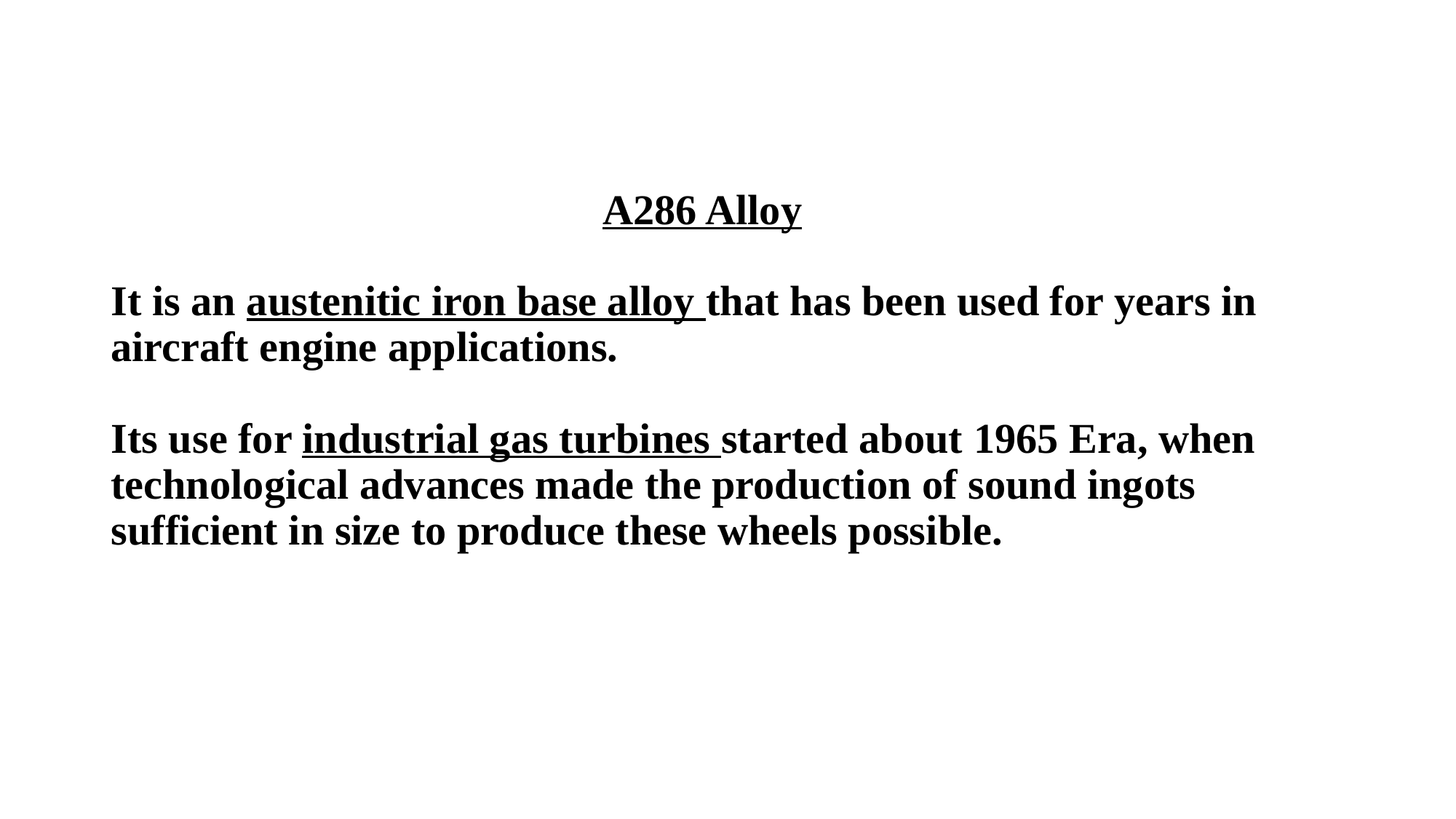

# A286 Alloy It is an austenitic iron base alloy that has been used for years in aircraft engine applications. Its use for industrial gas turbines started about 1965 Era, when technological advances made the production of sound ingots sufficient in size to produce these wheels possible.